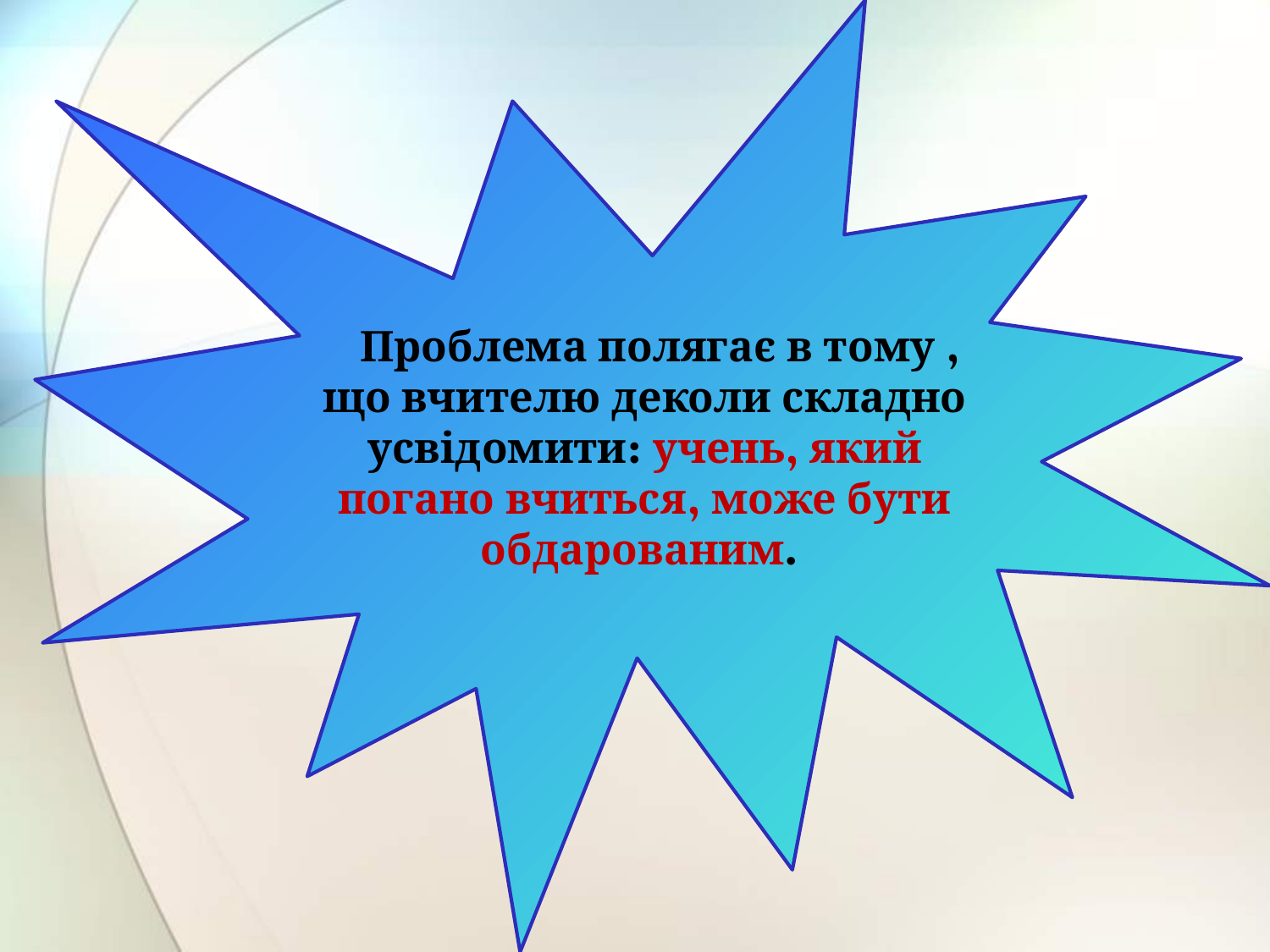

Проблема полягає в тому , що вчителю деколи складно усвідомити: учень, який погано вчиться, може бути обдарованим.